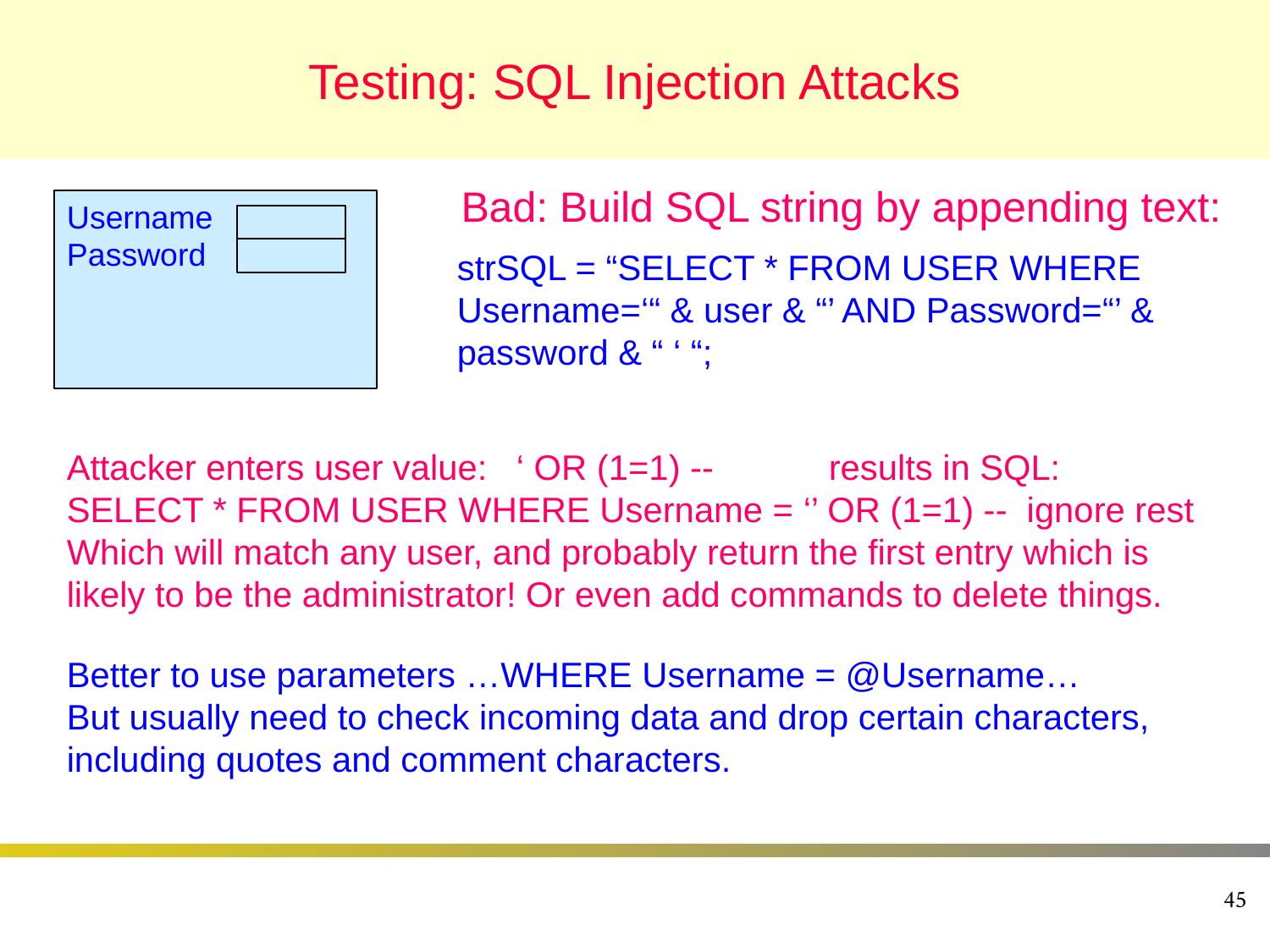

# Testing: SQL Injection Attacks
Bad: Build SQL string by appending text:
Username
Password

strSQL = “SELECT * FROM USER WHERE Username=‘“ & user & “’ AND Password=“’ & password & “ ‘ “;
Attacker enters user value:   ‘ OR (1=1) --	results in SQL:
SELECT * FROM USER WHERE Username = ‘’ OR (1=1) --  ignore rest
Which will match any user, and probably return the first entry which is likely to be the administrator! Or even add commands to delete things.
Better to use parameters …WHERE Username = @Username…
But usually need to check incoming data and drop certain characters, including quotes and comment characters.
45